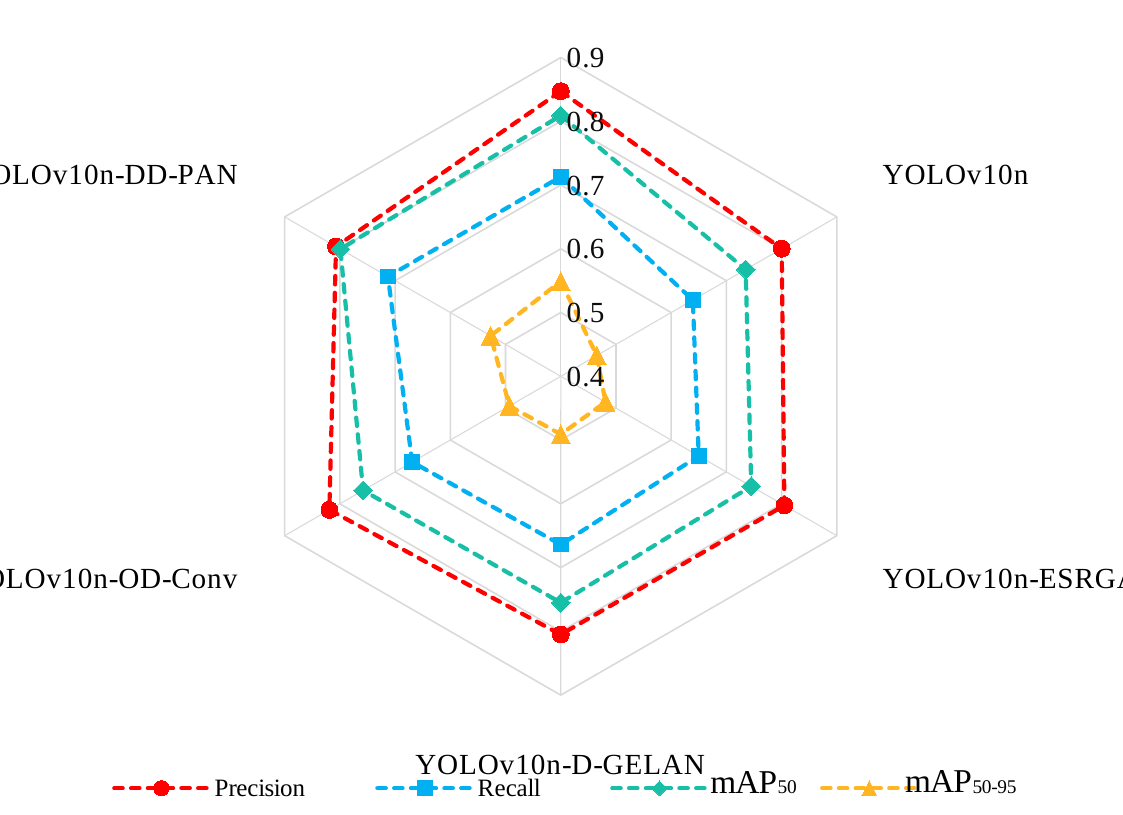

### Chart

| Category | Precision | Recall |        |     |
|---|---|---|---|---|
| SOG-YOLO | 0.847 | 0.713 | 0.809 | 0.549 |
| YOLOv10n | 0.80019 | 0.63927 | 0.73503 | 0.46529 |
| YOLOv10n-ESRGAN | 0.805 | 0.65 | 0.745 | 0.481 |
| YOLOv10n-D-GELAN | 0.805 | 0.664 | 0.755 | 0.491 |
| YOLOv10n-OD-Conv | 0.819 | 0.669 | 0.758 | 0.493 |
| YOLOv10n-DD-PAN | 0.807 | 0.713 | 0.799 | 0.527 |